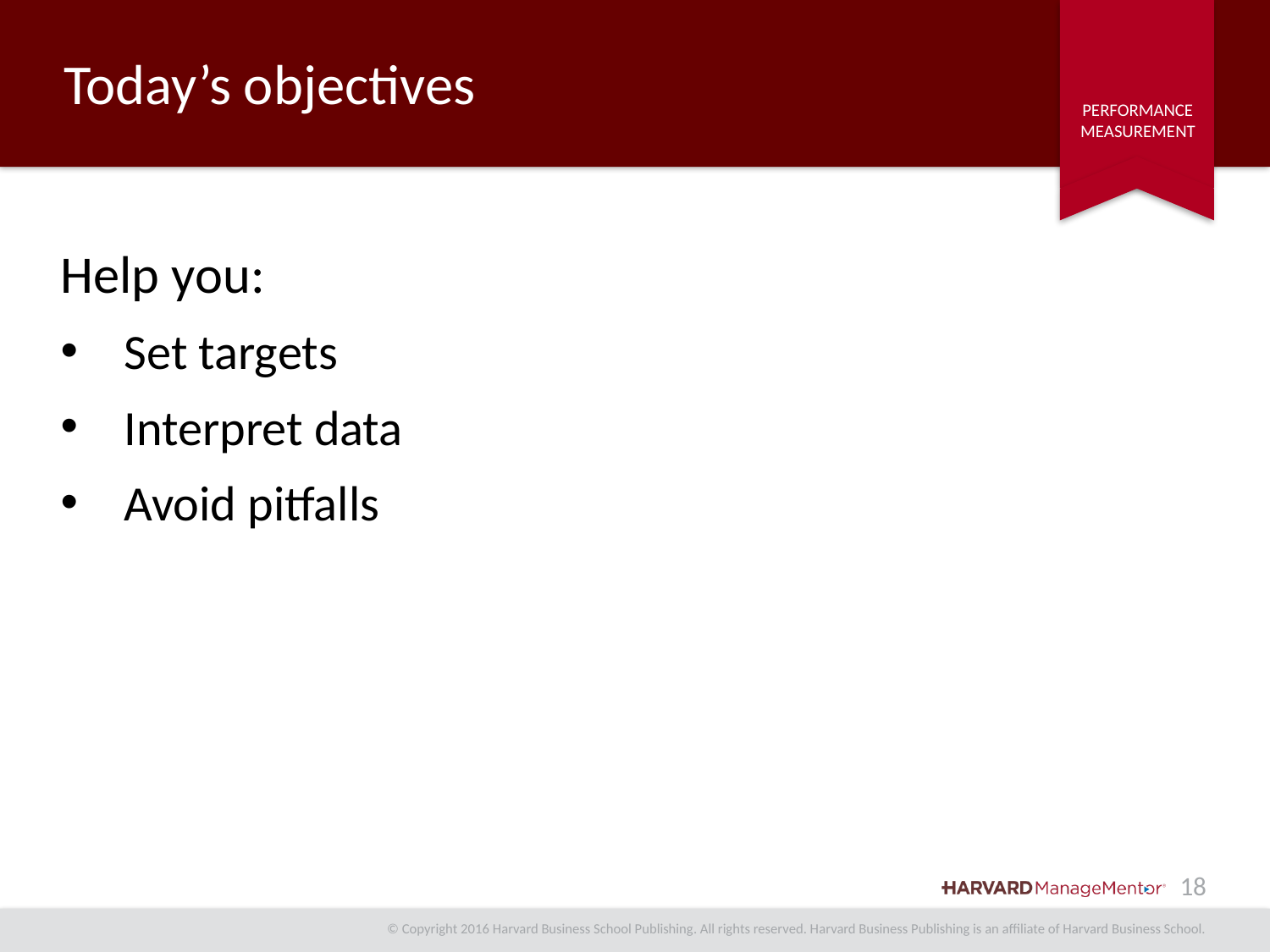

# Today’s objectives
Help you:
Set targets
Interpret data
Avoid pitfalls